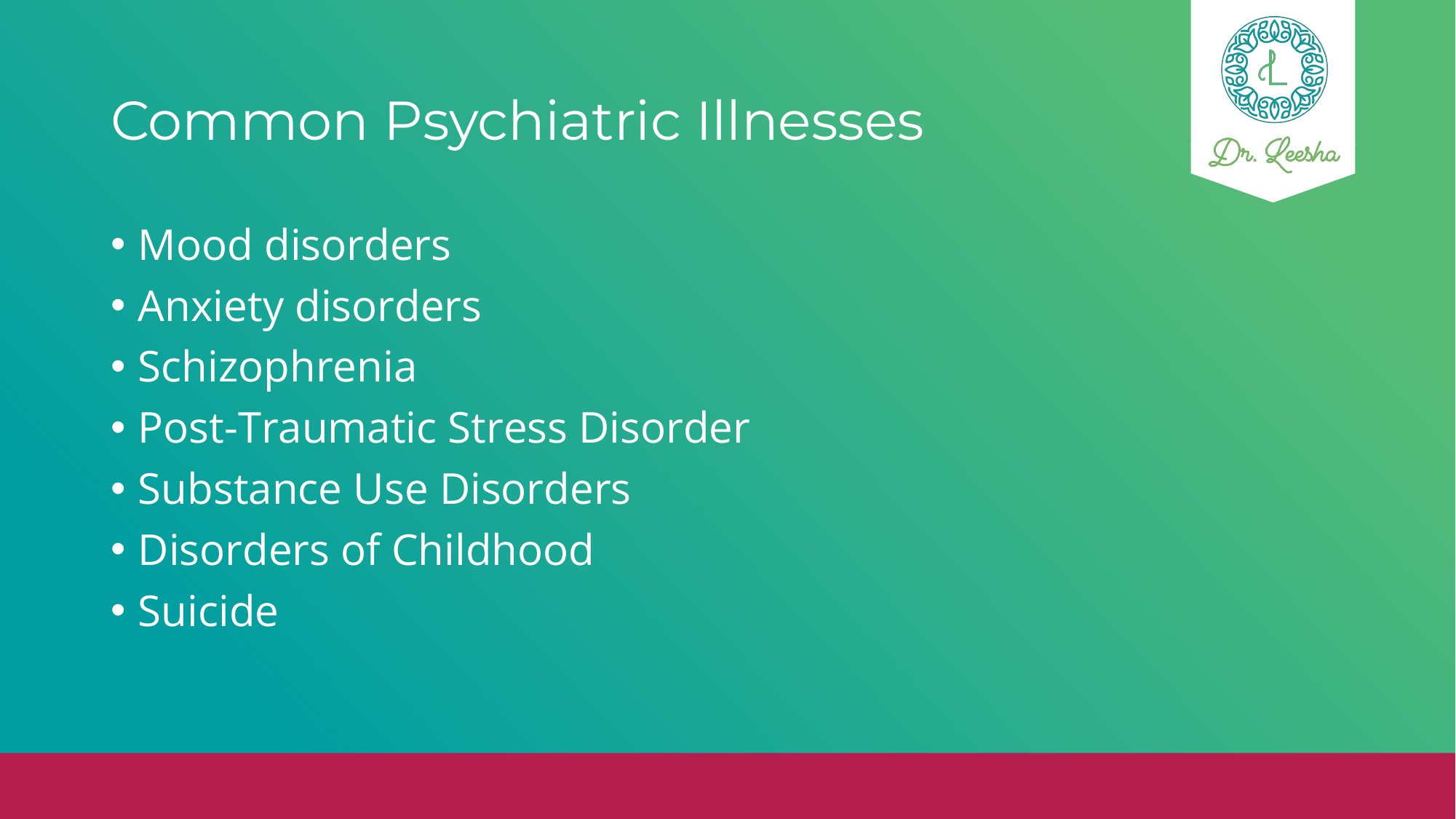

# Common Psychiatric Illnesses
Mood disorders
Anxiety disorders
Schizophrenia
Post-Traumatic Stress Disorder
Substance Use Disorders
Disorders of Childhood
Suicide